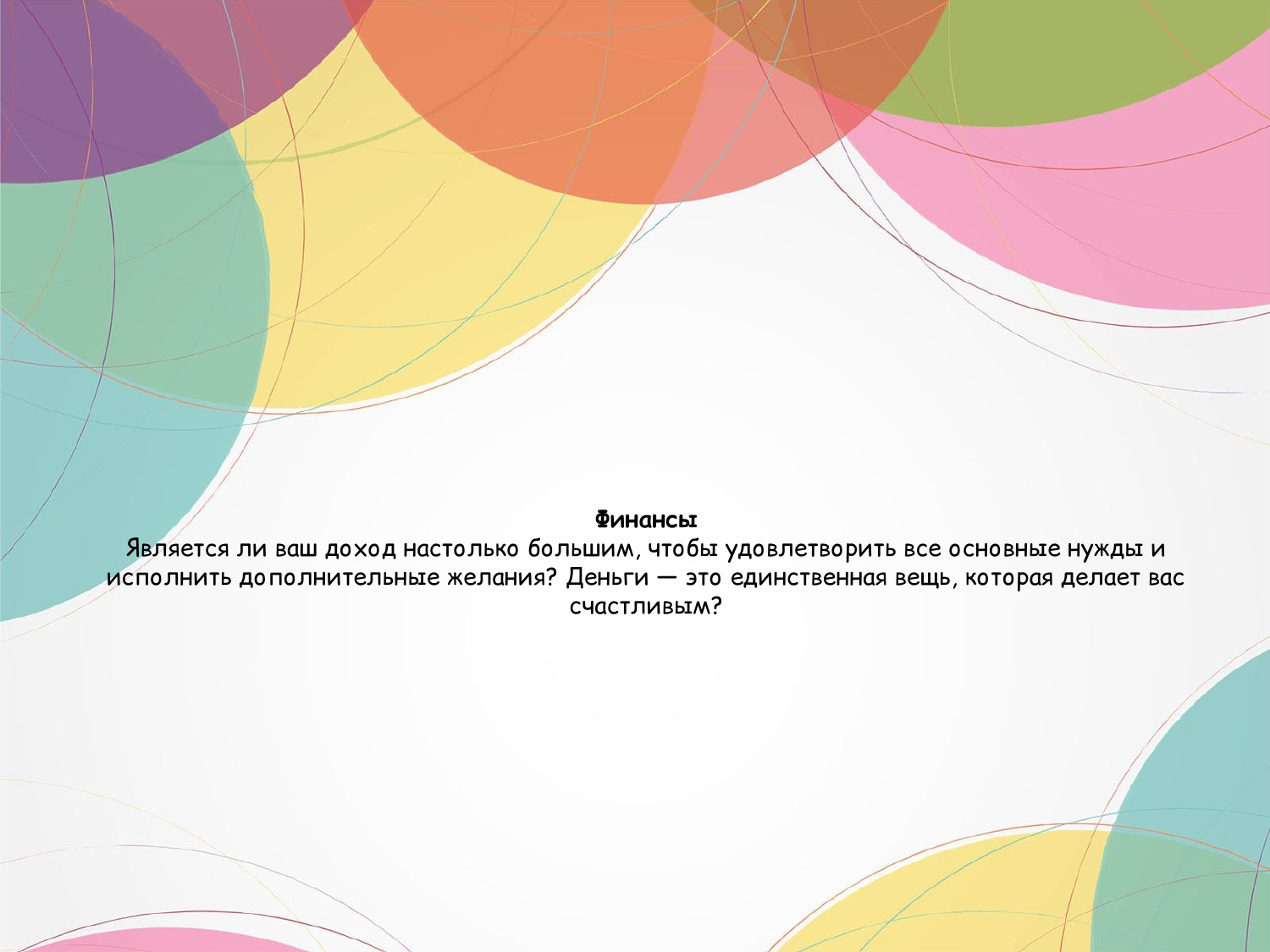

# Финансы Является ли ваш доход настолько большим, чтобы удовлетворить все основные нужды и исполнить дополнительные желания? Деньги — это единственная вещь, которая делает вас счастливым?